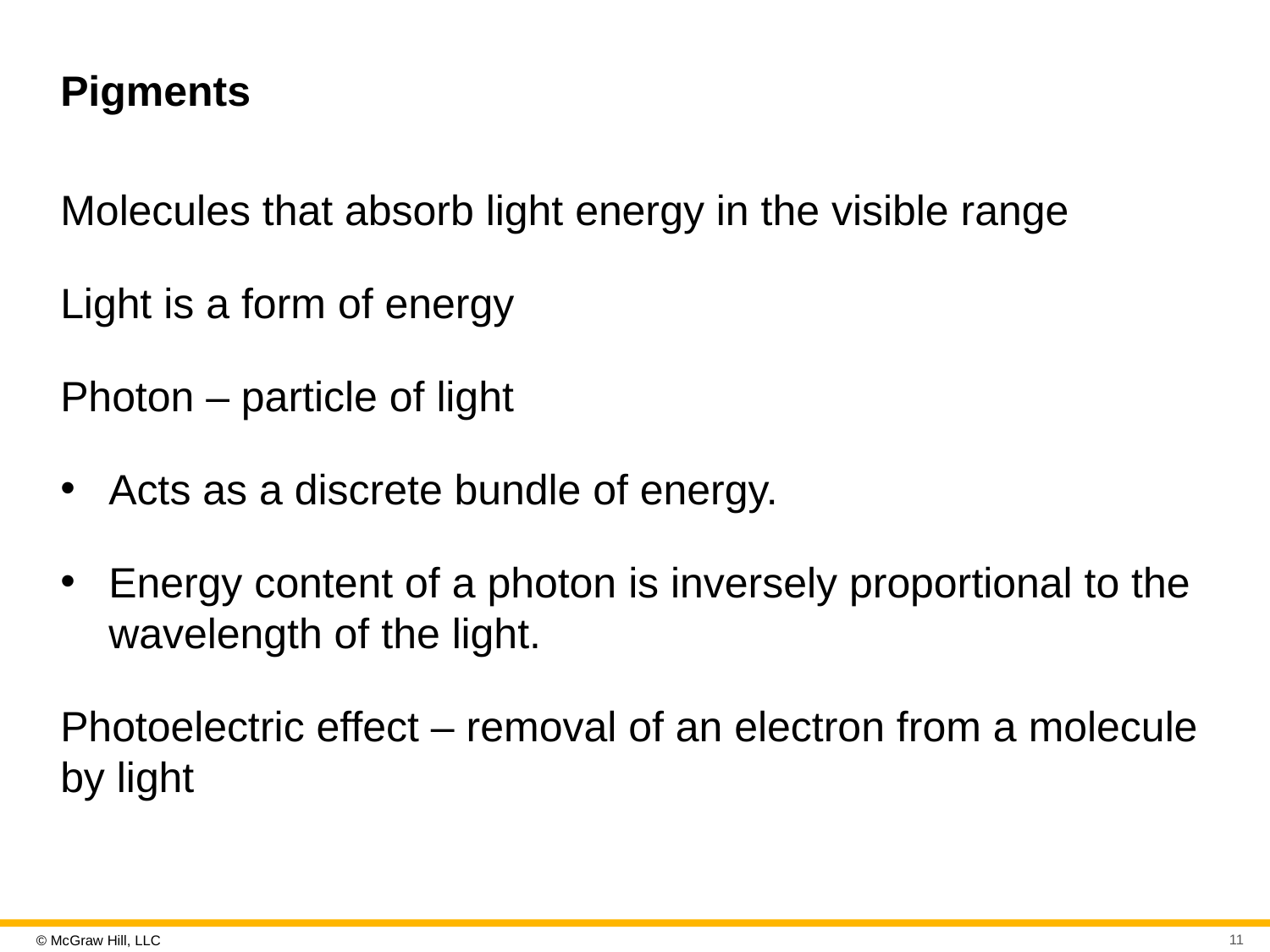

# Pigments
Molecules that absorb light energy in the visible range
Light is a form of energy
Photon – particle of light
Acts as a discrete bundle of energy.
Energy content of a photon is inversely proportional to the wavelength of the light.
Photoelectric effect – removal of an electron from a molecule by light
11